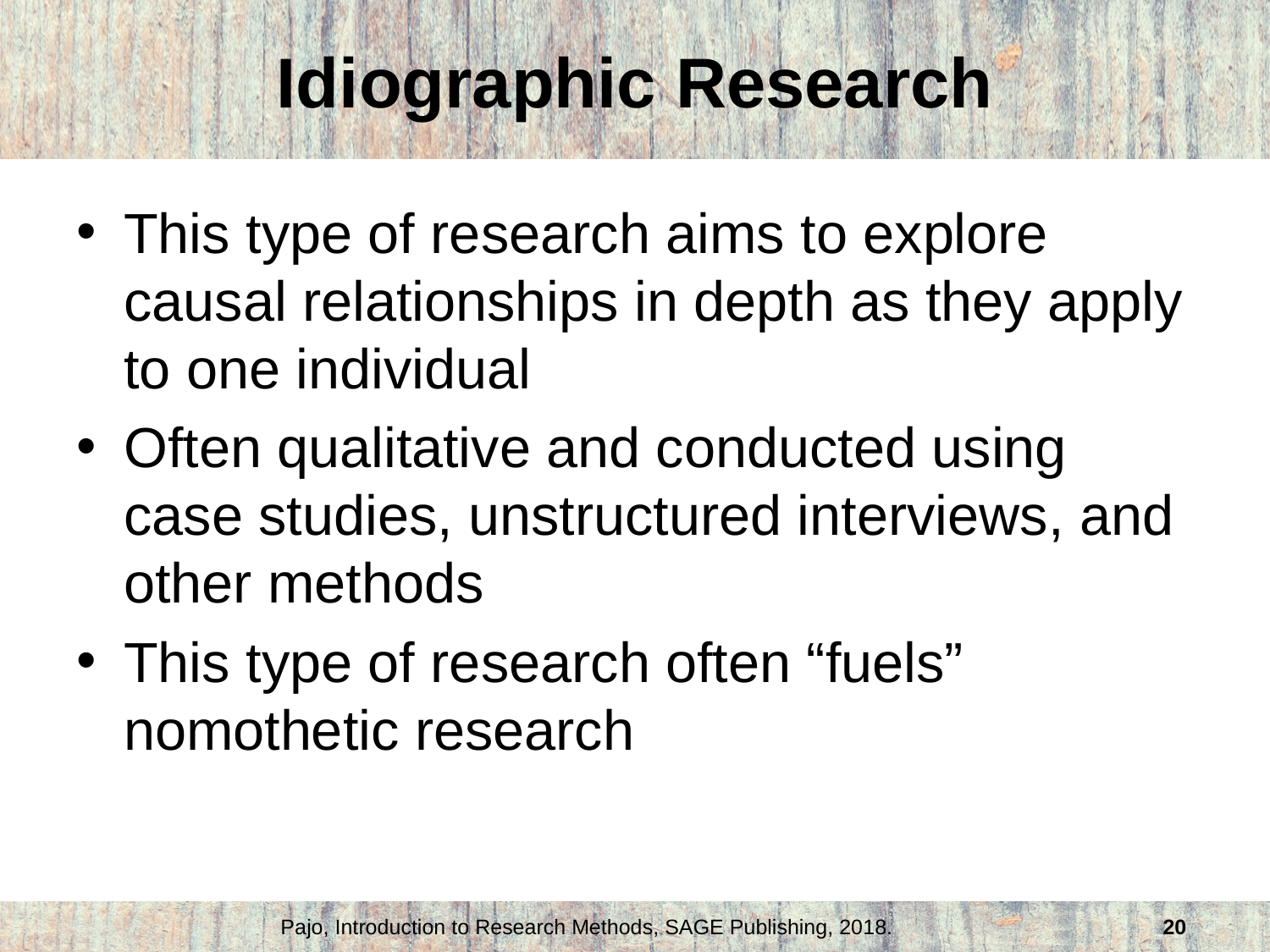

# Idiographic Research
This type of research aims to explore causal relationships in depth as they apply to one individual
Often qualitative and conducted using case studies, unstructured interviews, and other methods
This type of research often “fuels” nomothetic research
Pajo, Introduction to Research Methods, SAGE Publishing, 2018.
20